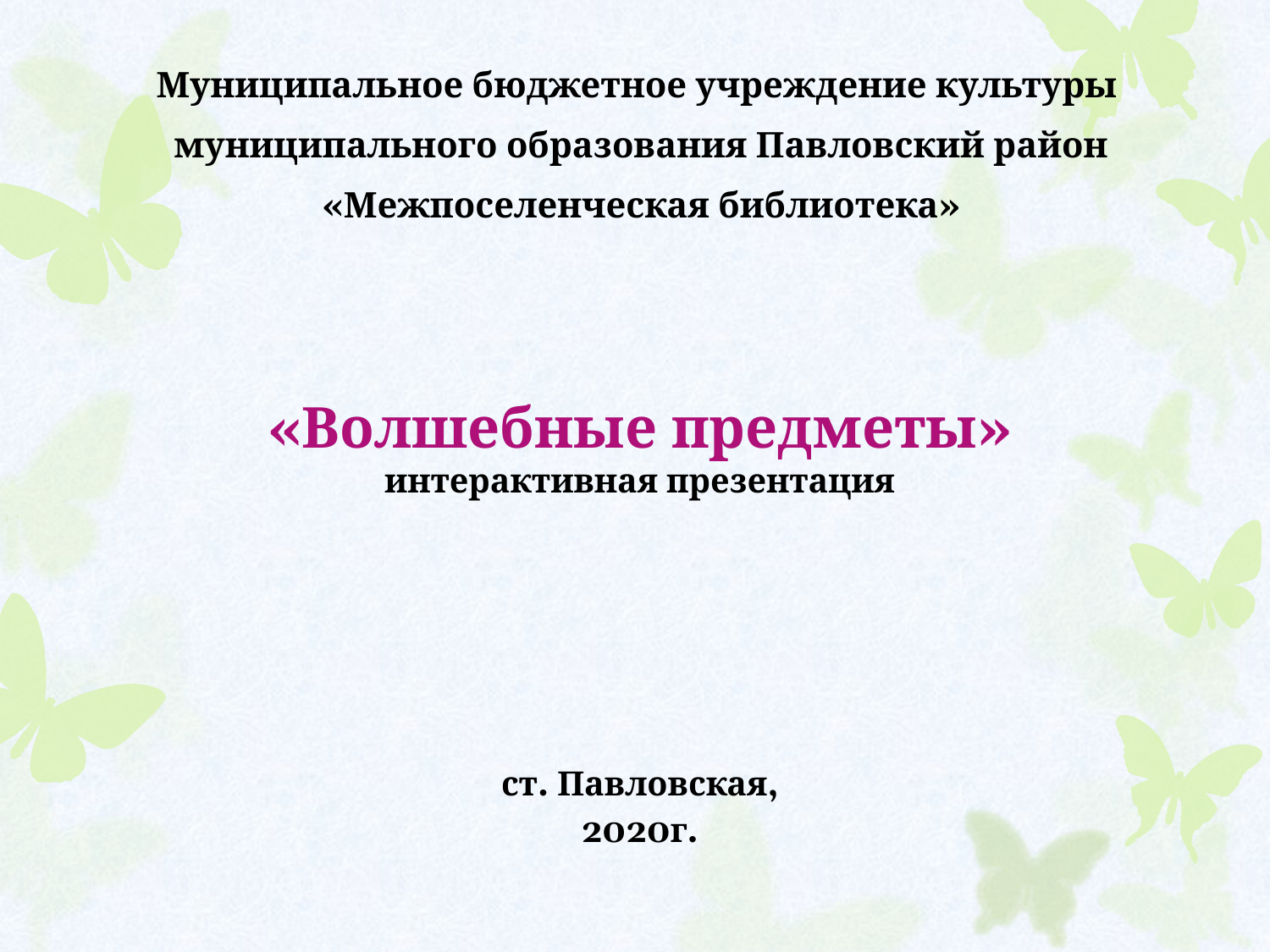

Муниципальное бюджетное учреждение культуры
муниципального образования Павловский район
«Межпоселенческая библиотека»

# «Волшебные предметы» интерактивная презентация
ст. Павловская,
2020г.